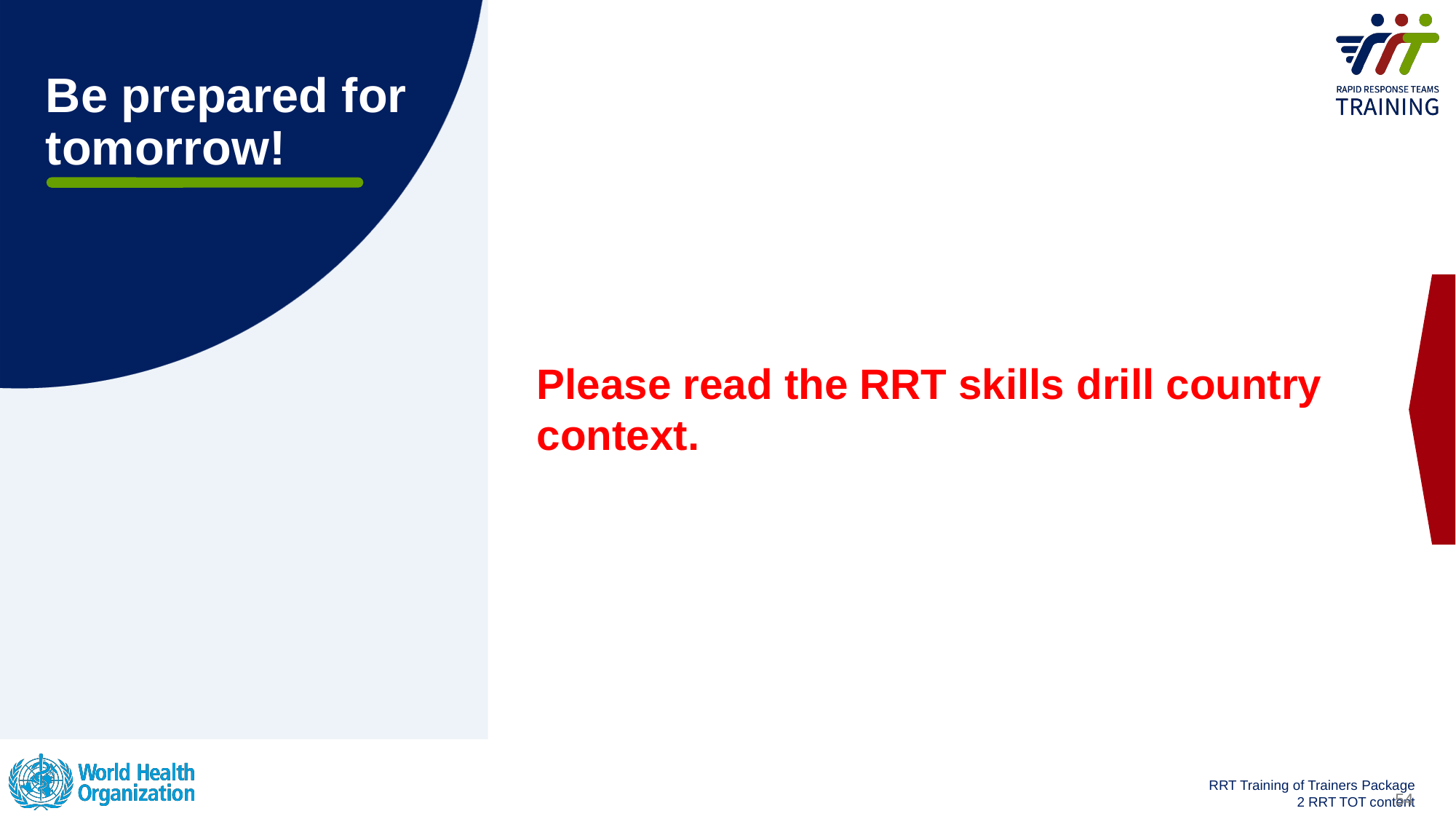

# Be prepared for tomorrow!
Please read the RRT skills drill country context.